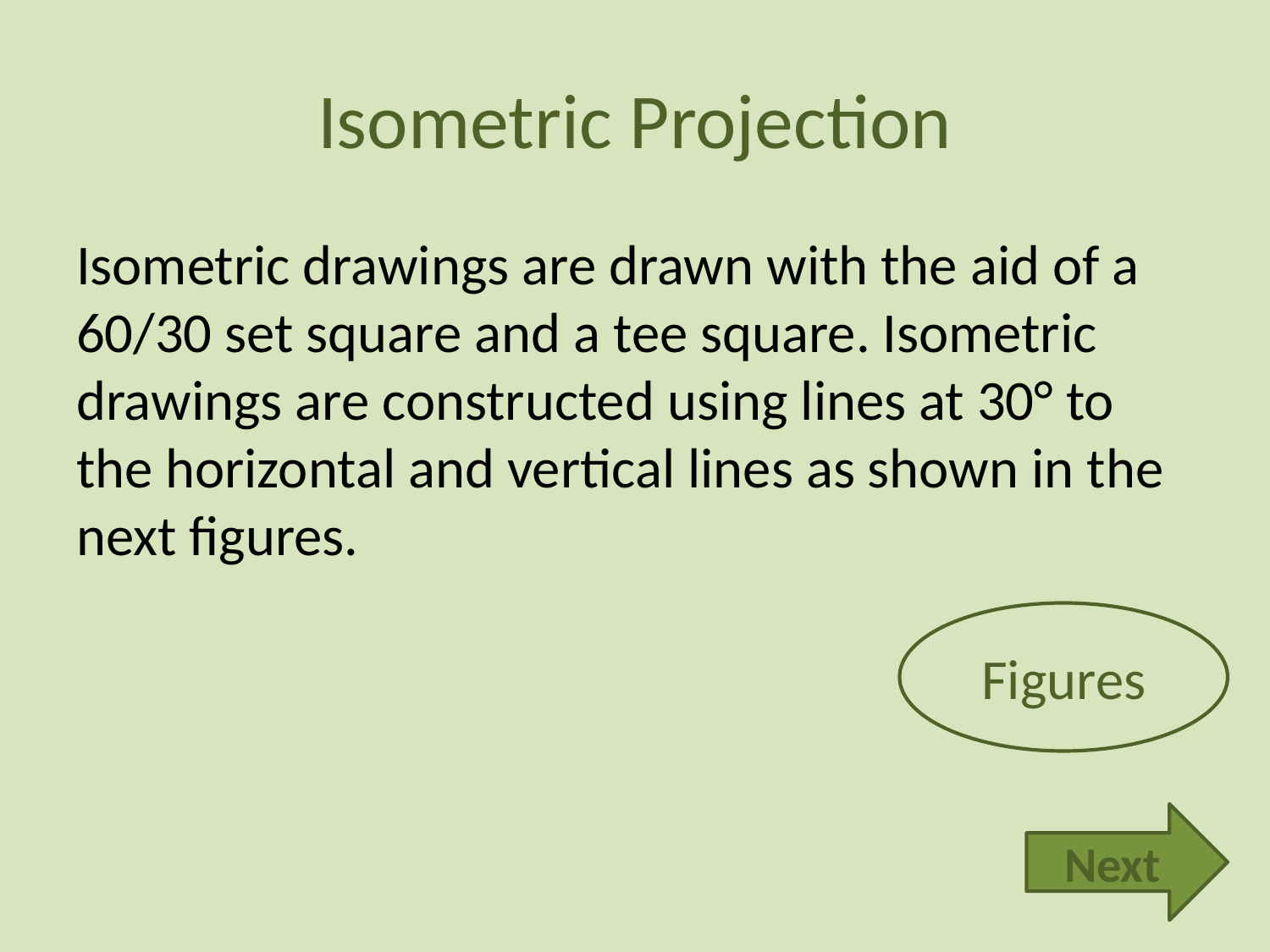

# Isometric Projection
Isometric drawings are drawn with the aid of a 60/30 set square and a tee square. Isometric drawings are constructed using lines at 30° to the horizontal and vertical lines as shown in the next figures.

Figures
Next